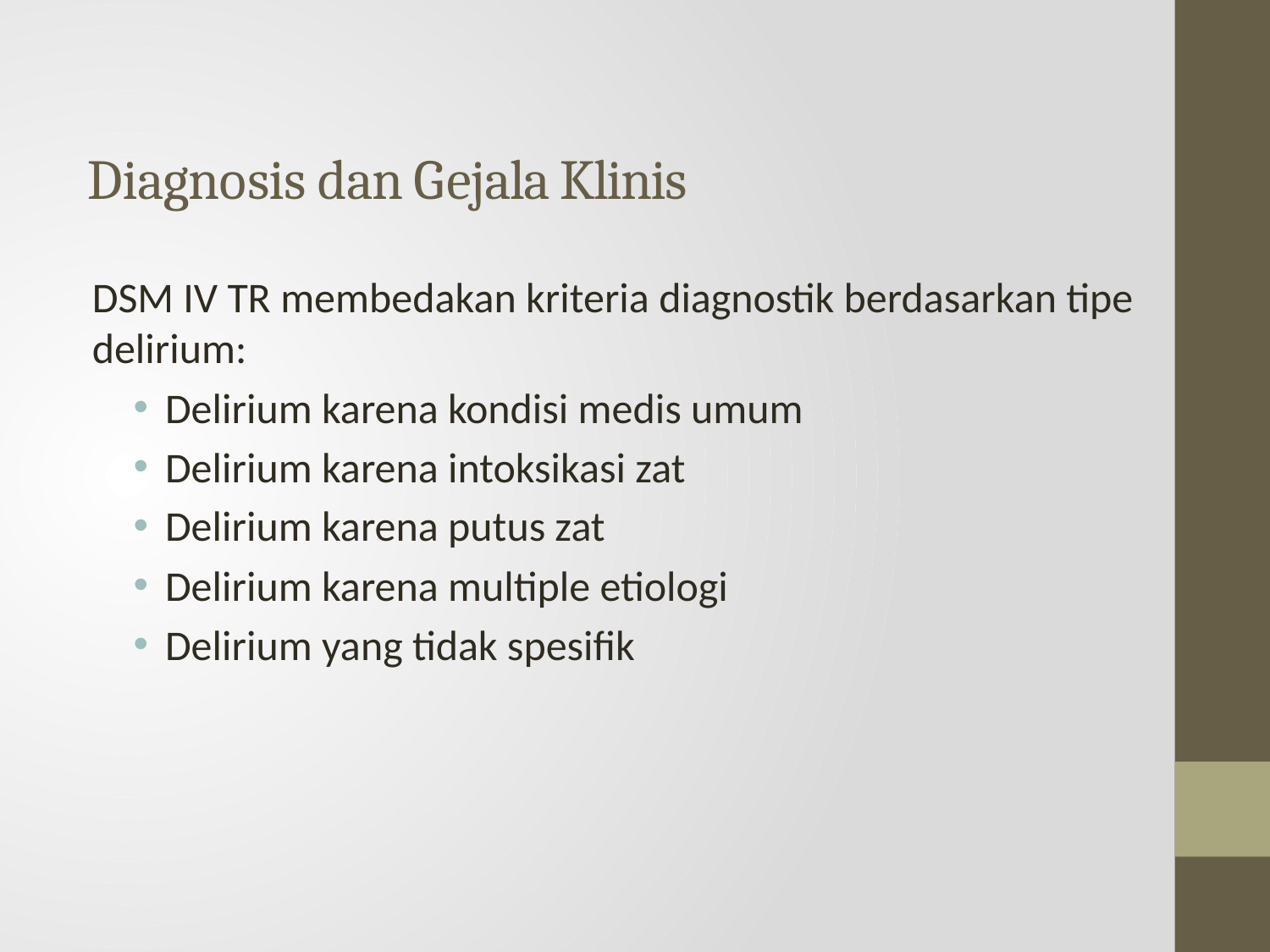

# Diagnosis dan Gejala Klinis
DSM IV TR membedakan kriteria diagnostik berdasarkan tipe delirium:
Delirium karena kondisi medis umum
Delirium karena intoksikasi zat
Delirium karena putus zat
Delirium karena multiple etiologi
Delirium yang tidak spesifik